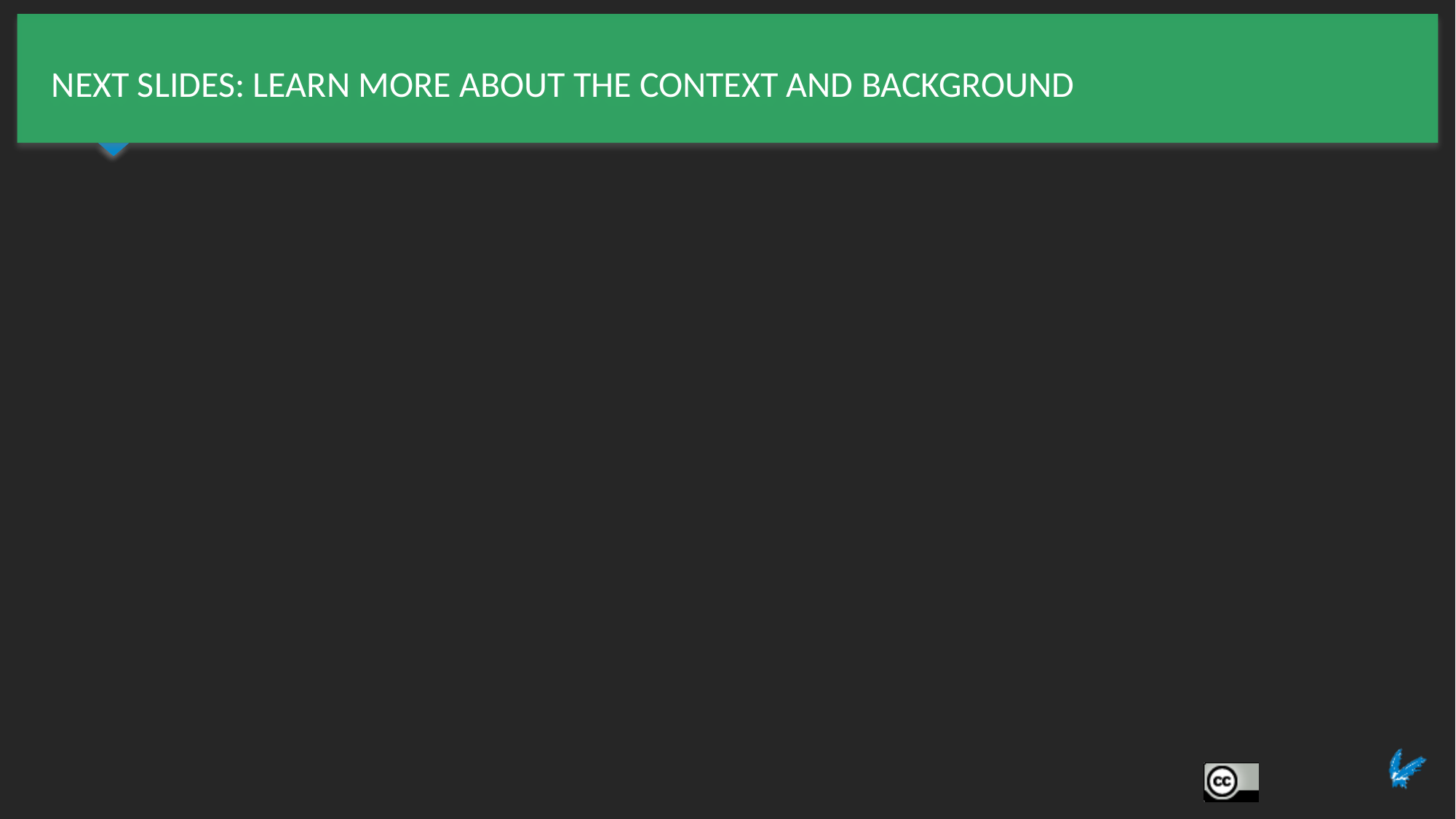

# NEXT SLIDES: LEARN MORE ABOUT THE CONTEXT AND BACKGROUND